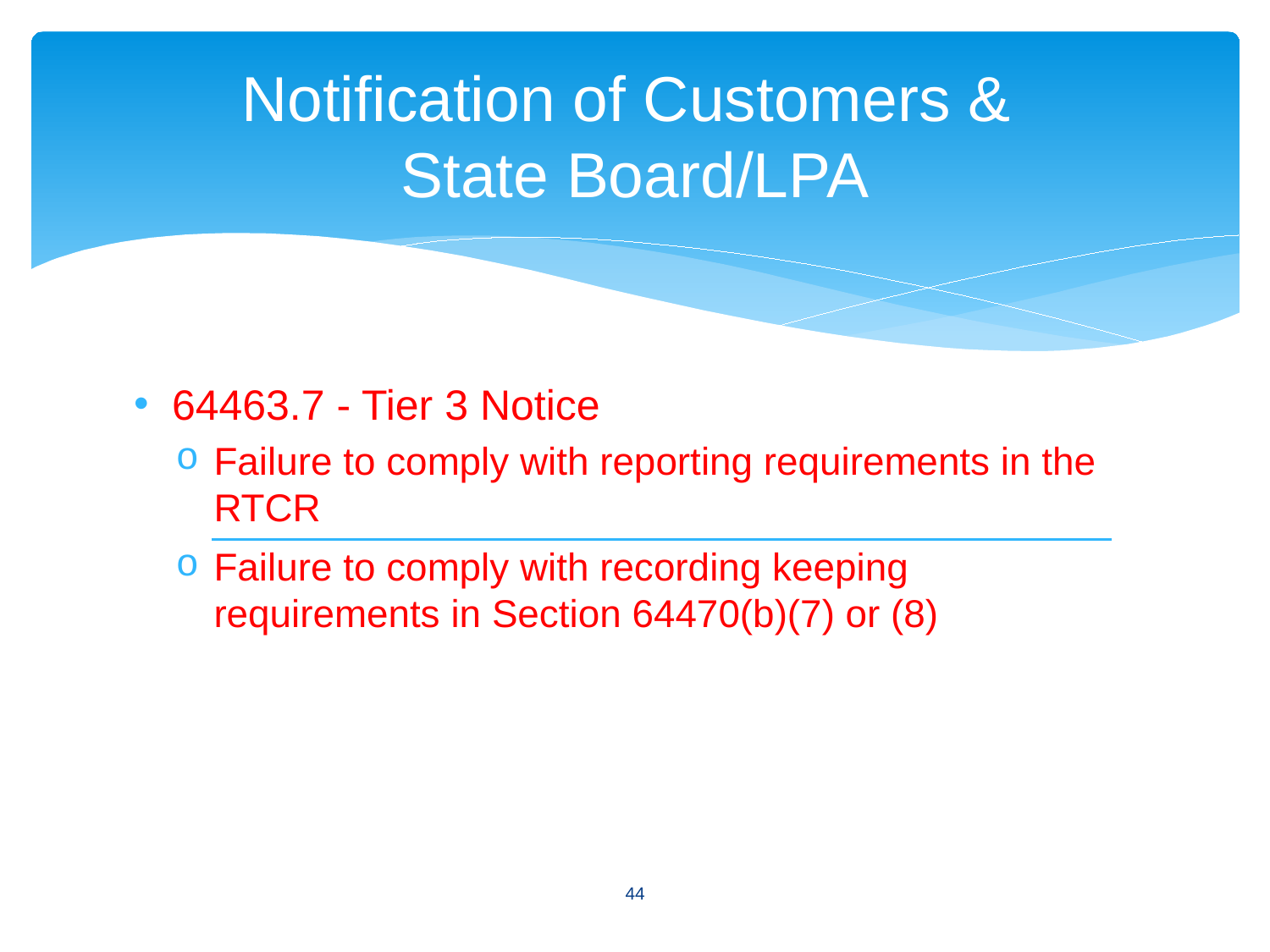

# Notification of Customers & State Board/LPA
64463.7 - Tier 3 Notice
Failure to comply with reporting requirements in the RTCR
Failure to comply with recording keeping requirements in Section 64470(b)(7) or (8)
44